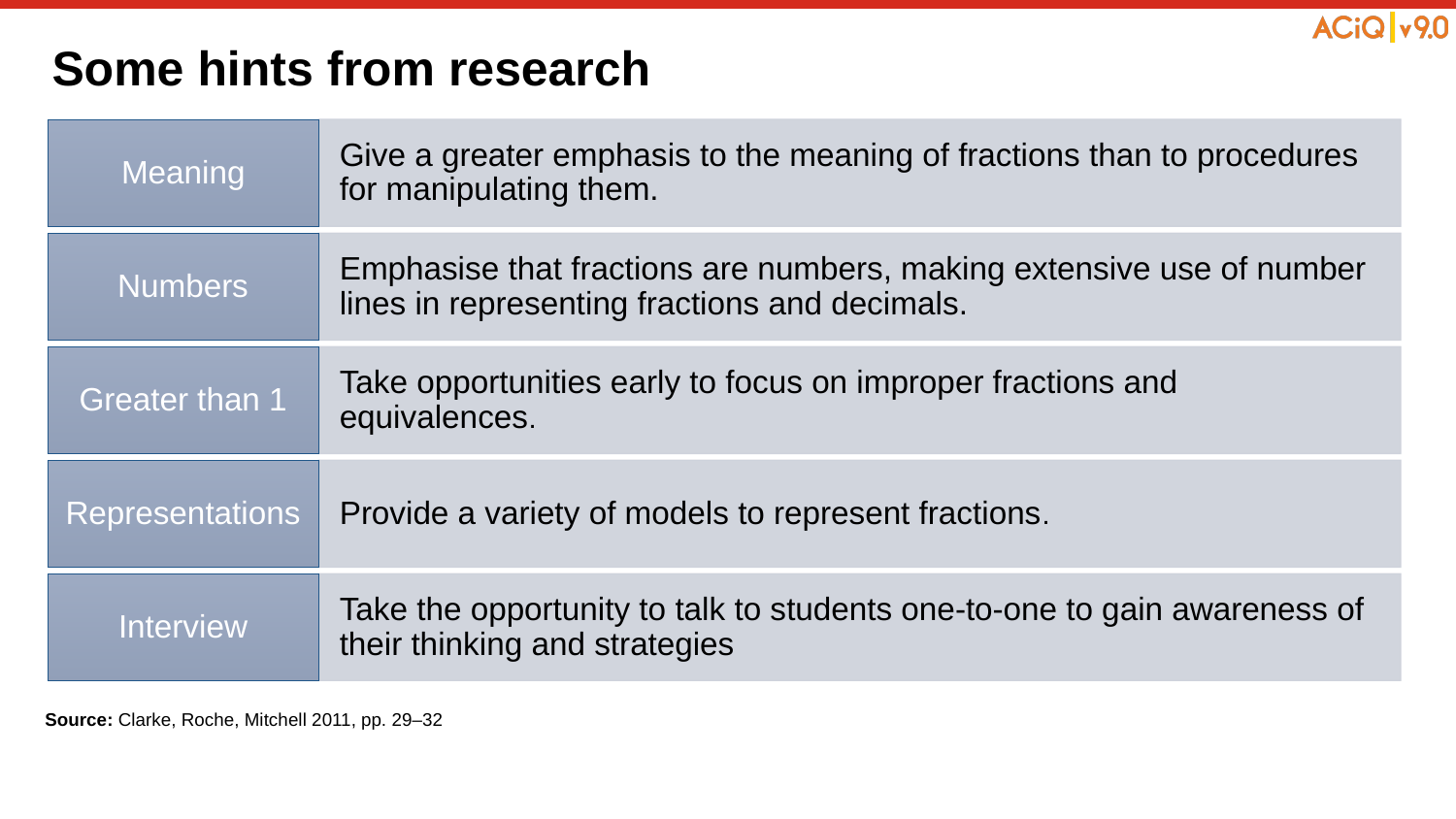

# Some hints from research
Give a greater emphasis to the meaning of fractions than to procedures for manipulating them.
Meaning
Emphasise that fractions are numbers, making extensive use of number lines in representing fractions and decimals.
Numbers
Take opportunities early to focus on improper fractions and equivalences.
Greater than 1
Provide a variety of models to represent fractions.
Representations
Take the opportunity to talk to students one-to-one to gain awareness of their thinking and strategies
Interview
Source: Clarke, Roche, Mitchell 2011, pp. 29–32